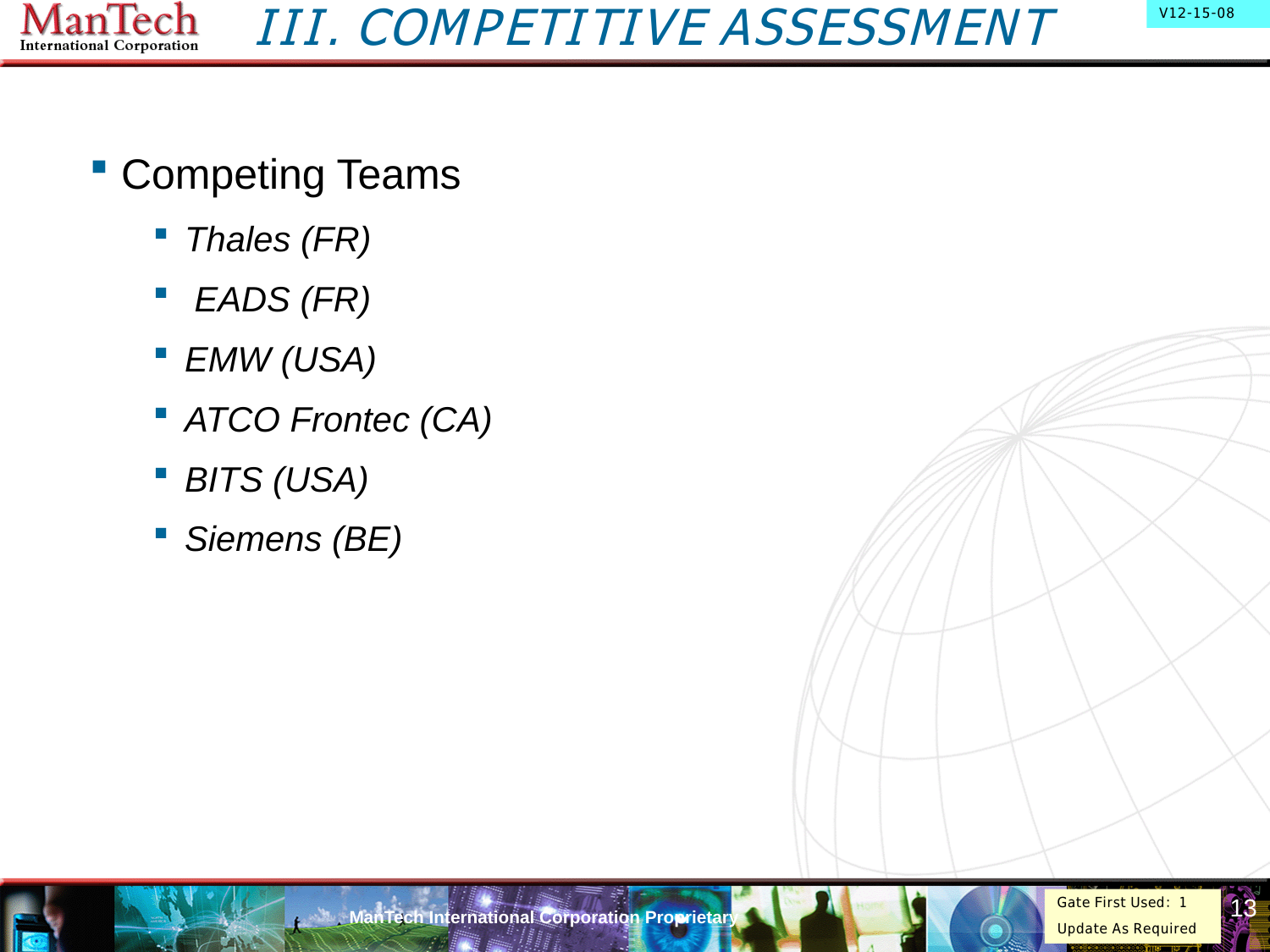

III. COMPETITIVE ASSESSMENT
Competing Teams
Thales (FR)
 EADS (FR)
EMW (USA)
ATCO Frontec (CA)
BITS (USA)
Siemens (BE)

13
Gate First Used:  1
Update As Required